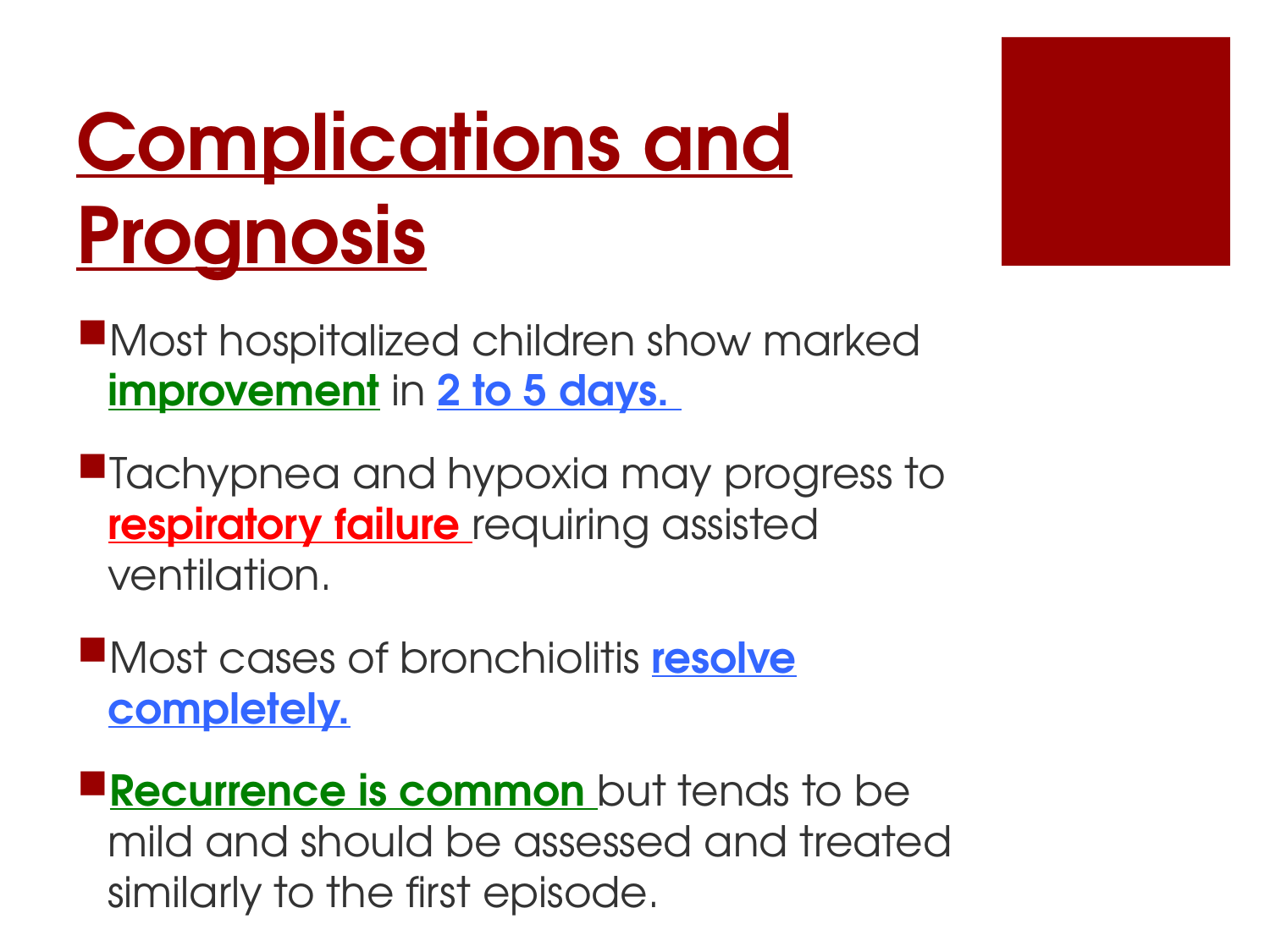

# Complications and Prognosis
Most hospitalized children show marked improvement in 2 to 5 days.
Tachypnea and hypoxia may progress to respiratory failure requiring assisted ventilation.
Most cases of bronchiolitis resolve completely.
Recurrence is common but tends to be mild and should be assessed and treated similarly to the first episode.